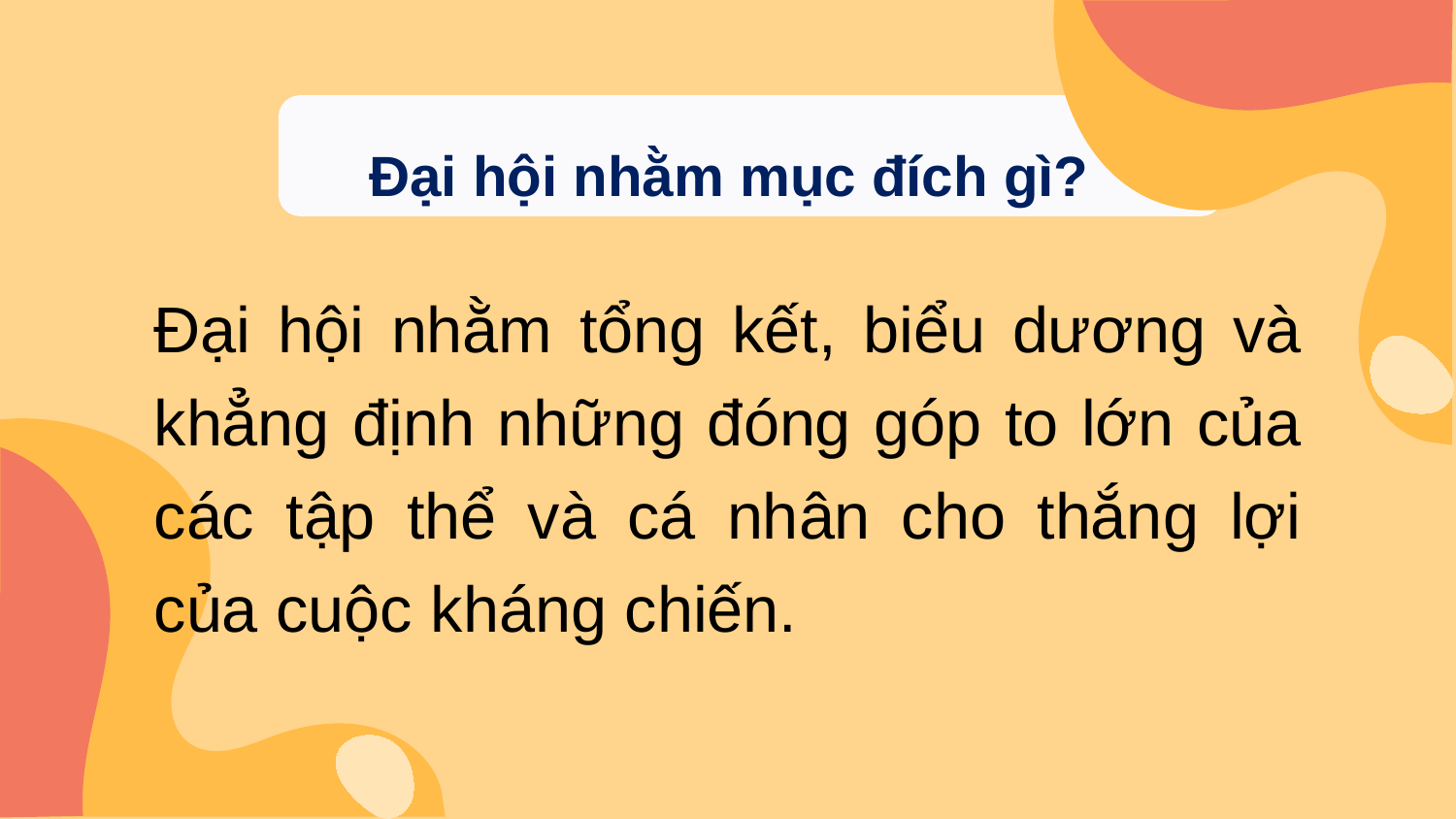

Đại hội nhằm mục đích gì?
Đại hội nhằm tổng kết, biểu dương và khẳng định những đóng góp to lớn của các tập thể và cá nhân cho thắng lợi của cuộc kháng chiến.